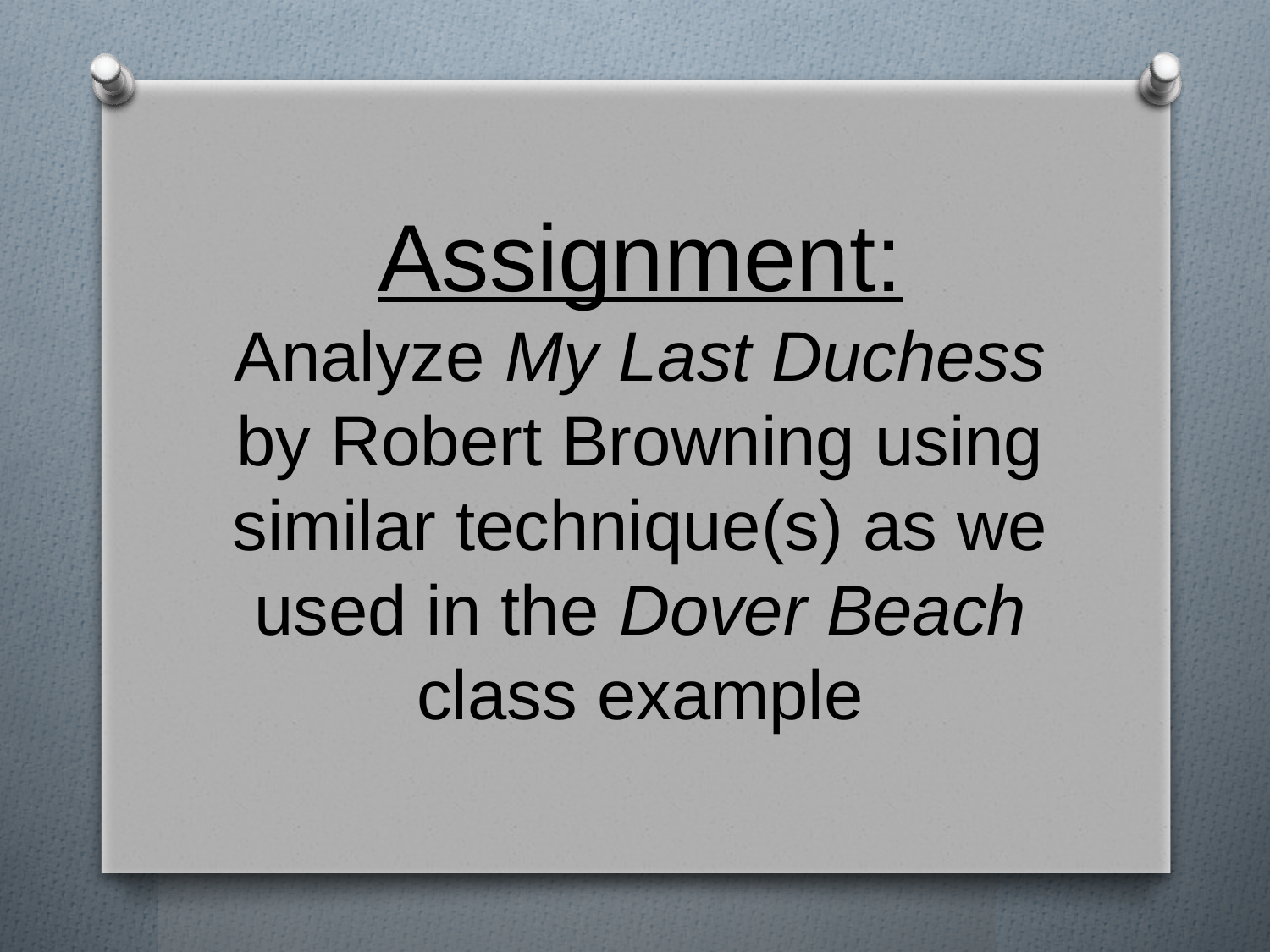

Assignment:
Analyze My Last Duchess by Robert Browning using similar technique(s) as we used in the Dover Beach class example